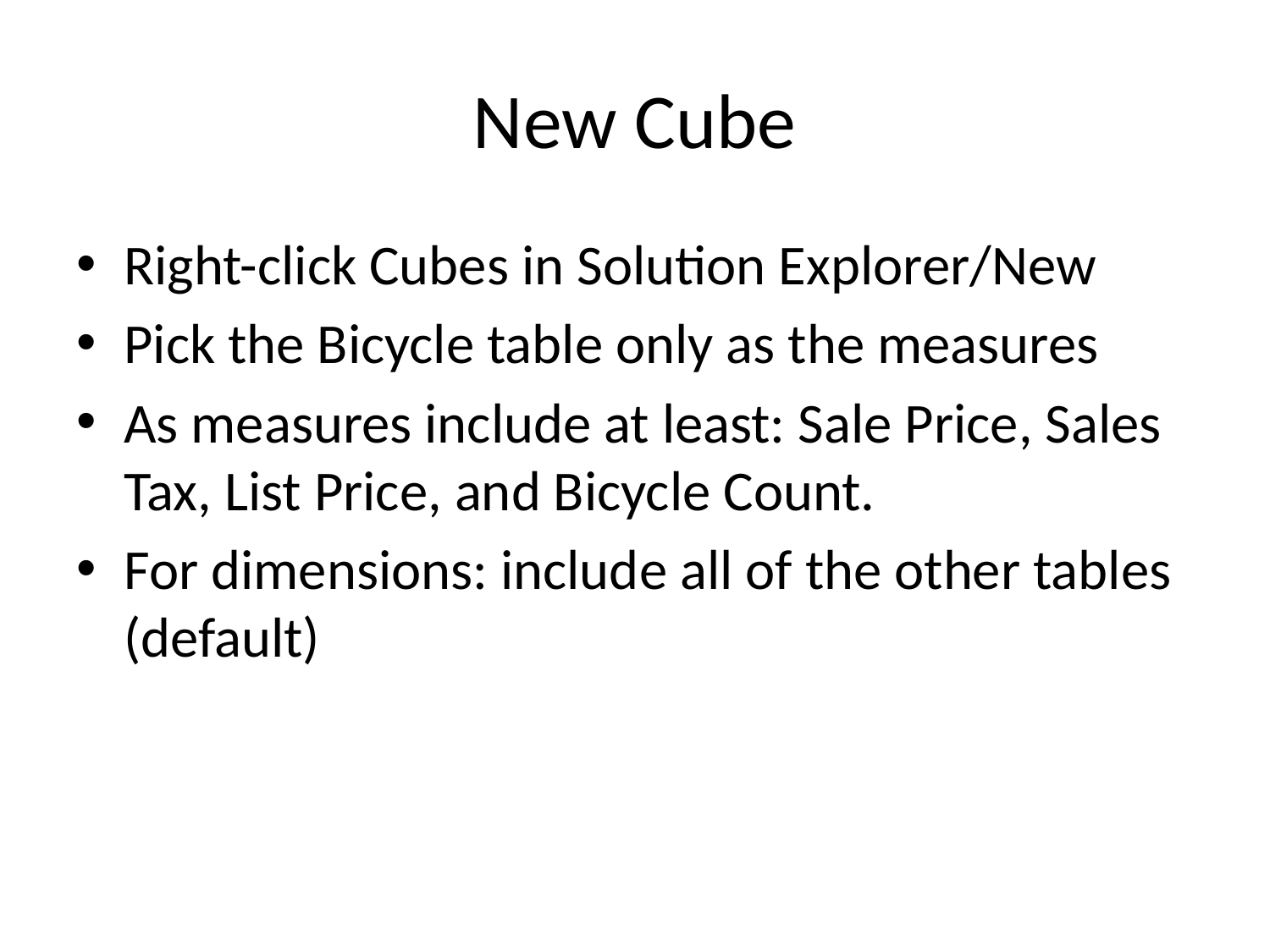

# New Cube
Right-click Cubes in Solution Explorer/New
Pick the Bicycle table only as the measures
As measures include at least: Sale Price, Sales Tax, List Price, and Bicycle Count.
For dimensions: include all of the other tables (default)